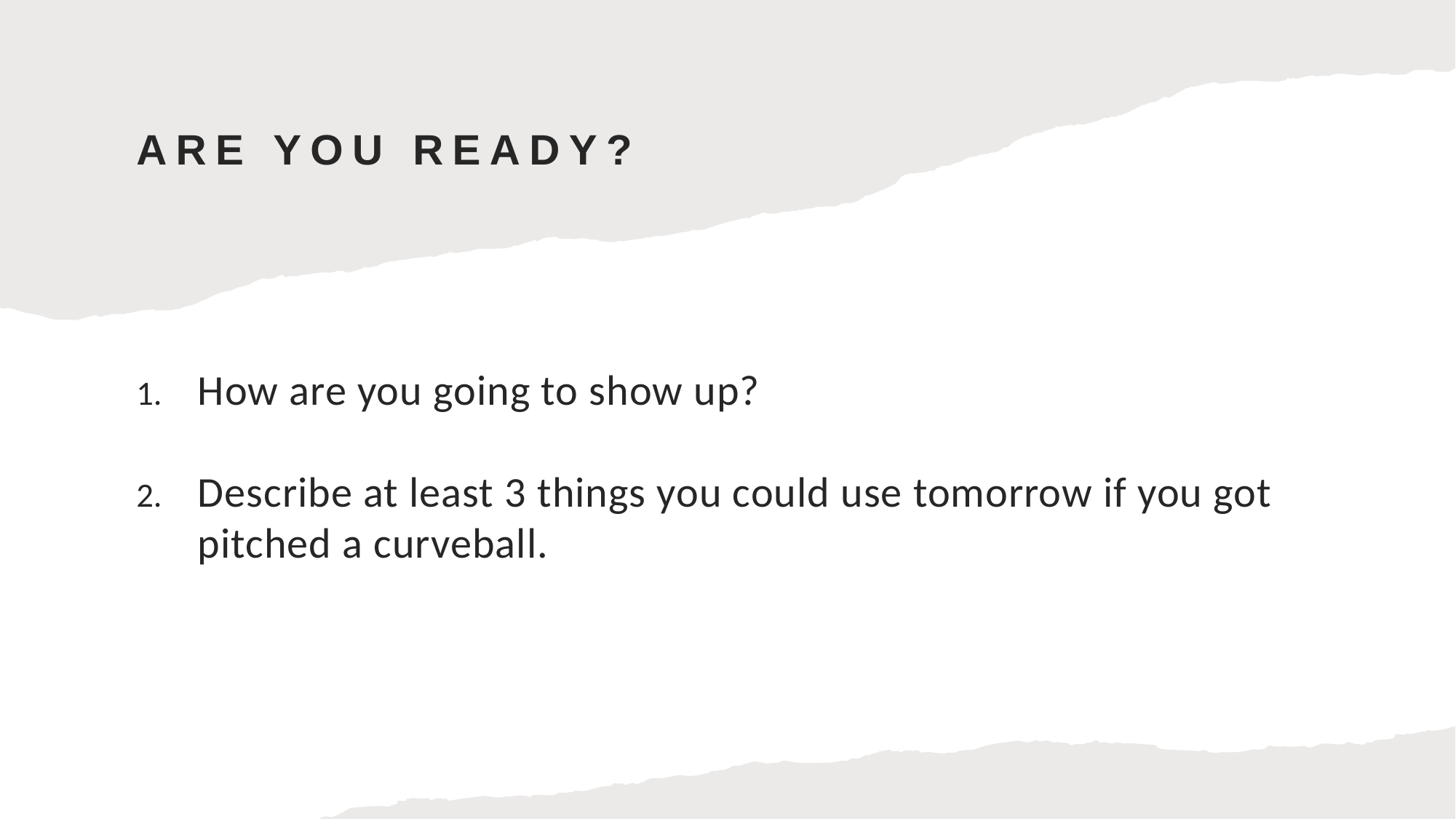

# Are you Ready?

How are you going to show up?

Describe at least 3 things you could use tomorrow if you got pitched a curveball.